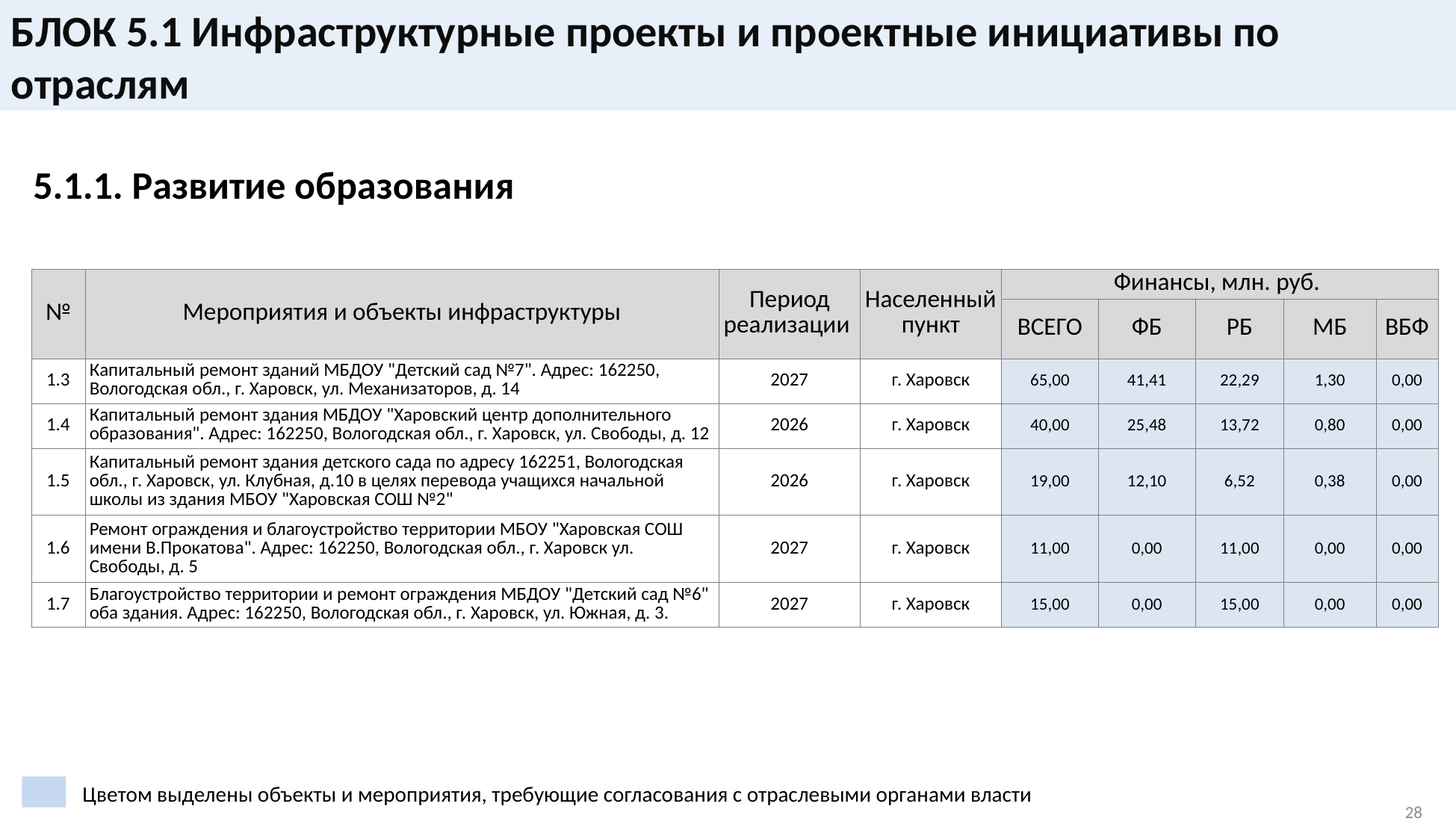

БЛОК 5.1 Инфраструктурные проекты и проектные инициативы по отраслям
5.1.1. Развитие образования
| № | Мероприятия и объекты инфраструктуры | Период реализации | Населенный пункт | Финансы, млн. руб. |  |  |  |  |
| --- | --- | --- | --- | --- | --- | --- | --- | --- |
|  |  |  |  | ВСЕГО | ФБ | РБ | МБ | ВБФ |
| 1.3 | Капитальный ремонт зданий МБДОУ "Детский сад №7". Адрес: 162250, Вологодская обл., г. Харовск, ул. Механизаторов, д. 14 | 2027 | г. Харовск | 65,00 | 41,41 | 22,29 | 1,30 | 0,00 |
| 1.4 | Капитальный ремонт здания МБДОУ "Харовский центр дополнительного образования". Адрес: 162250, Вологодская обл., г. Харовск, ул. Свободы, д. 12 | 2026 | г. Харовск | 40,00 | 25,48 | 13,72 | 0,80 | 0,00 |
| 1.5 | Капитальный ремонт здания детского сада по адресу 162251, Вологодская обл., г. Харовск, ул. Клубная, д.10 в целях перевода учащихся начальной школы из здания МБОУ "Харовская СОШ №2" | 2026 | г. Харовск | 19,00 | 12,10 | 6,52 | 0,38 | 0,00 |
| 1.6 | Ремонт ограждения и благоустройство территории МБОУ "Харовская СОШ имени В.Прокатова". Адрес: 162250, Вологодская обл., г. Харовск ул. Свободы, д. 5 | 2027 | г. Харовск | 11,00 | 0,00 | 11,00 | 0,00 | 0,00 |
| 1.7 | Благоустройство территории и ремонт ограждения МБДОУ "Детский сад №6" оба здания. Адрес: 162250, Вологодская обл., г. Харовск, ул. Южная, д. 3. | 2027 | г. Харовск | 15,00 | 0,00 | 15,00 | 0,00 | 0,00 |
Цветом выделены объекты и мероприятия, требующие согласования с отраслевыми органами власти

28